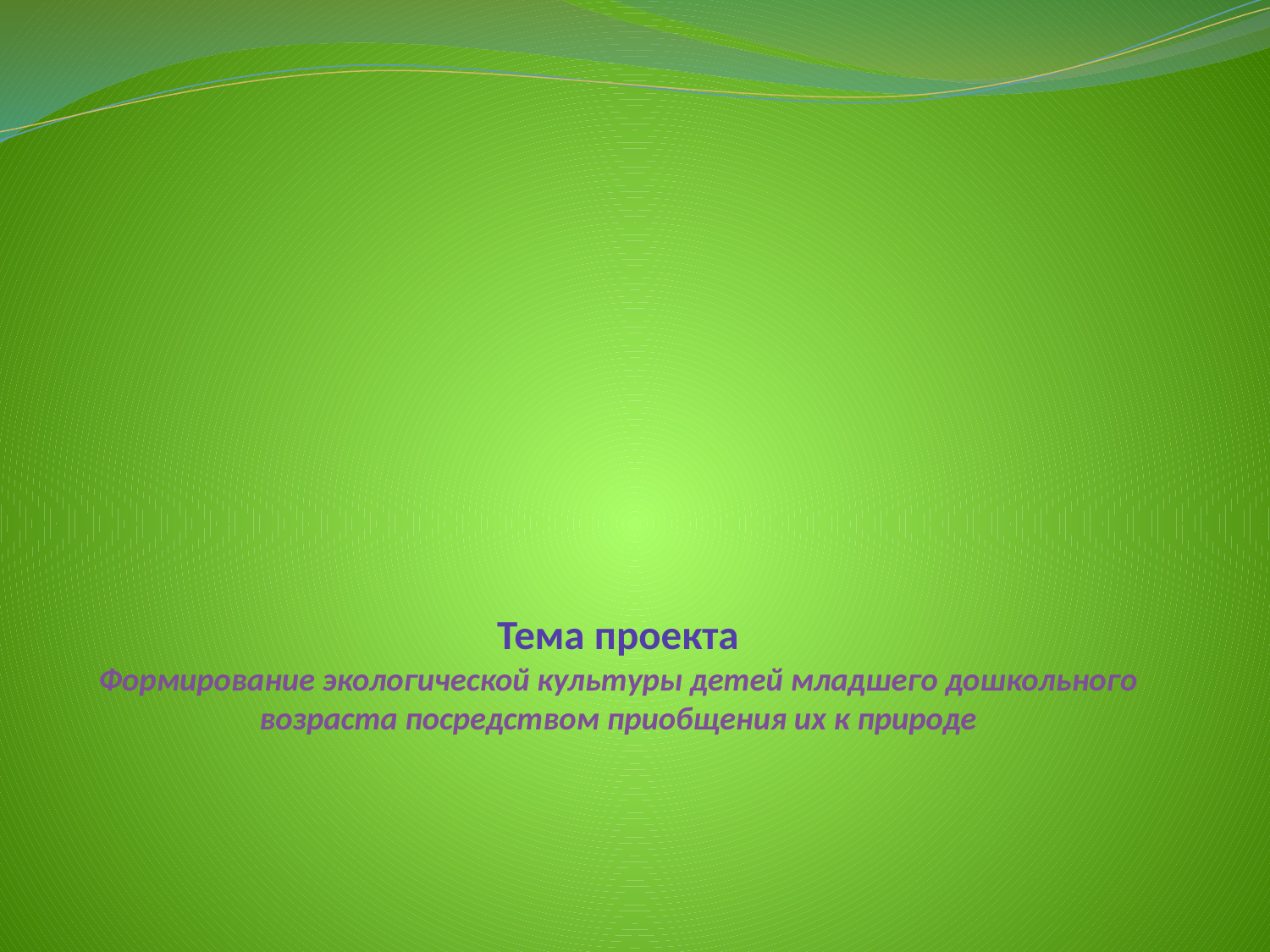

# Тема проекта Формирование экологической культуры детей младшего дошкольного возраста посредством приобщения их к природе